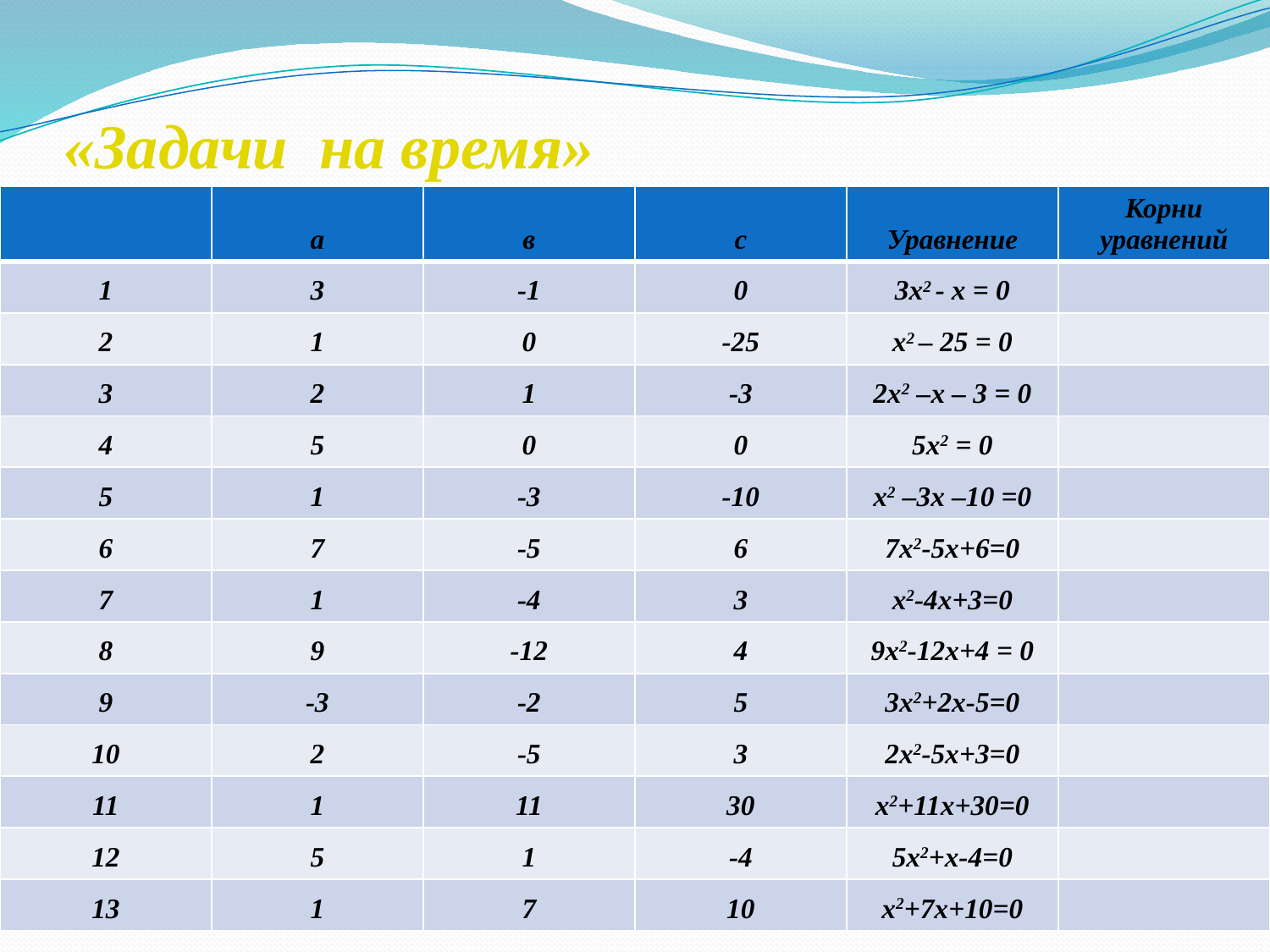

# «Задачи  на время»
|  | а | в | с | Уравнение | Корни уравнений |
| --- | --- | --- | --- | --- | --- |
| 1 | 3 | -1 | 0 | 3x2 - x = 0 |  |
| 2 | 1 | 0 | -25 | x2 – 25 = 0 |  |
| 3 | 2 | 1 | -3 | 2x2 –x – 3 = 0 |  |
| 4 | 5 | 0 | 0 | 5x2 = 0 |  |
| 5 | 1 | -3 | -10 | x2 –3x –10 =0 |  |
| 6 | 7 | -5 | 6 | 7x2-5x+6=0 |  |
| 7 | 1 | -4 | 3 | x2-4x+3=0 |  |
| 8 | 9 | -12 | 4 | 9x2-12x+4 = 0 |  |
| 9 | -3 | -2 | 5 | 3x2+2x-5=0 |  |
| 10 | 2 | -5 | 3 | 2x2-5x+3=0 |  |
| 11 | 1 | 11 | 30 | x2+11x+30=0 |  |
| 12 | 5 | 1 | -4 | 5x2+x-4=0 |  |
| 13 | 1 | 7 | 10 | x2+7x+10=0 |  |